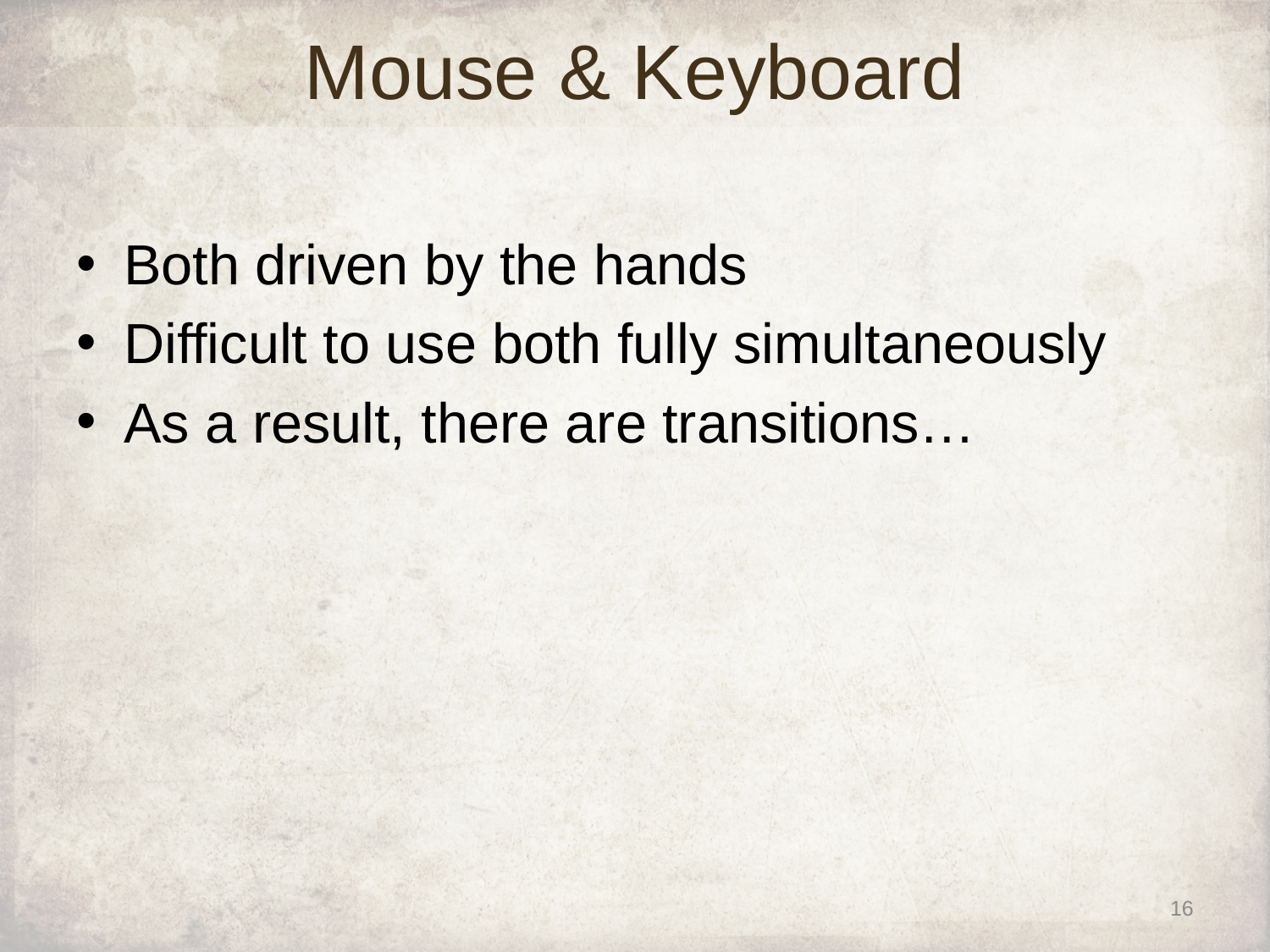

# Mouse & Keyboard
Both driven by the hands
Difficult to use both fully simultaneously
As a result, there are transitions…
16